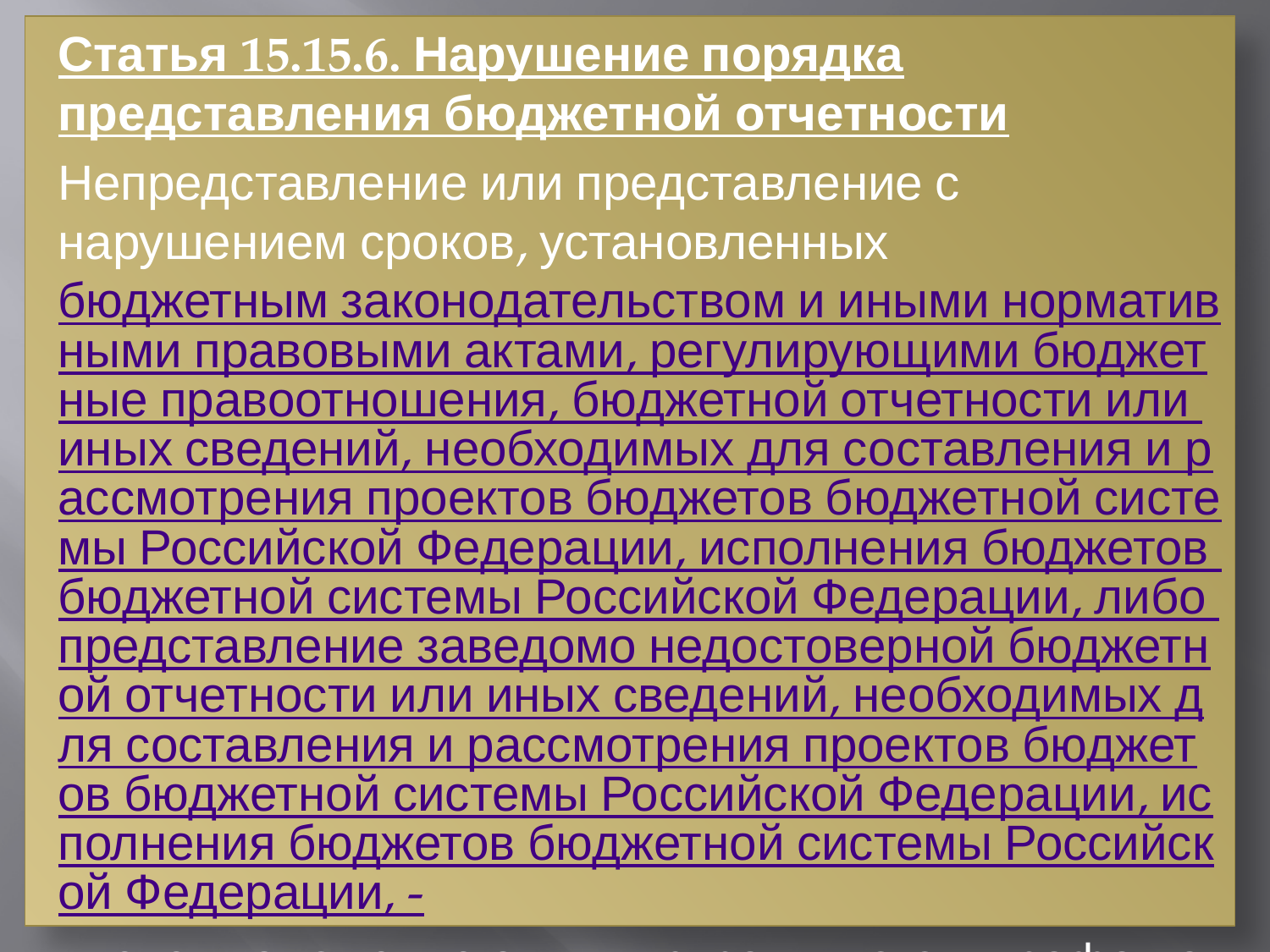

Статья 15.15.6. Нарушение порядка представления бюджетной отчетности
Непредставление или представление с нарушением сроков, установленных бюджетным законодательством и иными нормативными правовыми актами, регулирующими бюджетные правоотношения, бюджетной отчетности или иных сведений, необходимых для составления и рассмотрения проектов бюджетов бюджетной системы Российской Федерации, исполнения бюджетов бюджетной системы Российской Федерации, либо представление заведомо недостоверной бюджетной отчетности или иных сведений, необходимых для составления и рассмотрения проектов бюджетов бюджетной системы Российской Федерации, исполнения бюджетов бюджетной системы Российской Федерации, -
влечет наложение административного штрафа на должностных лиц в размере от десяти тысяч до тридцати тысяч рублей.